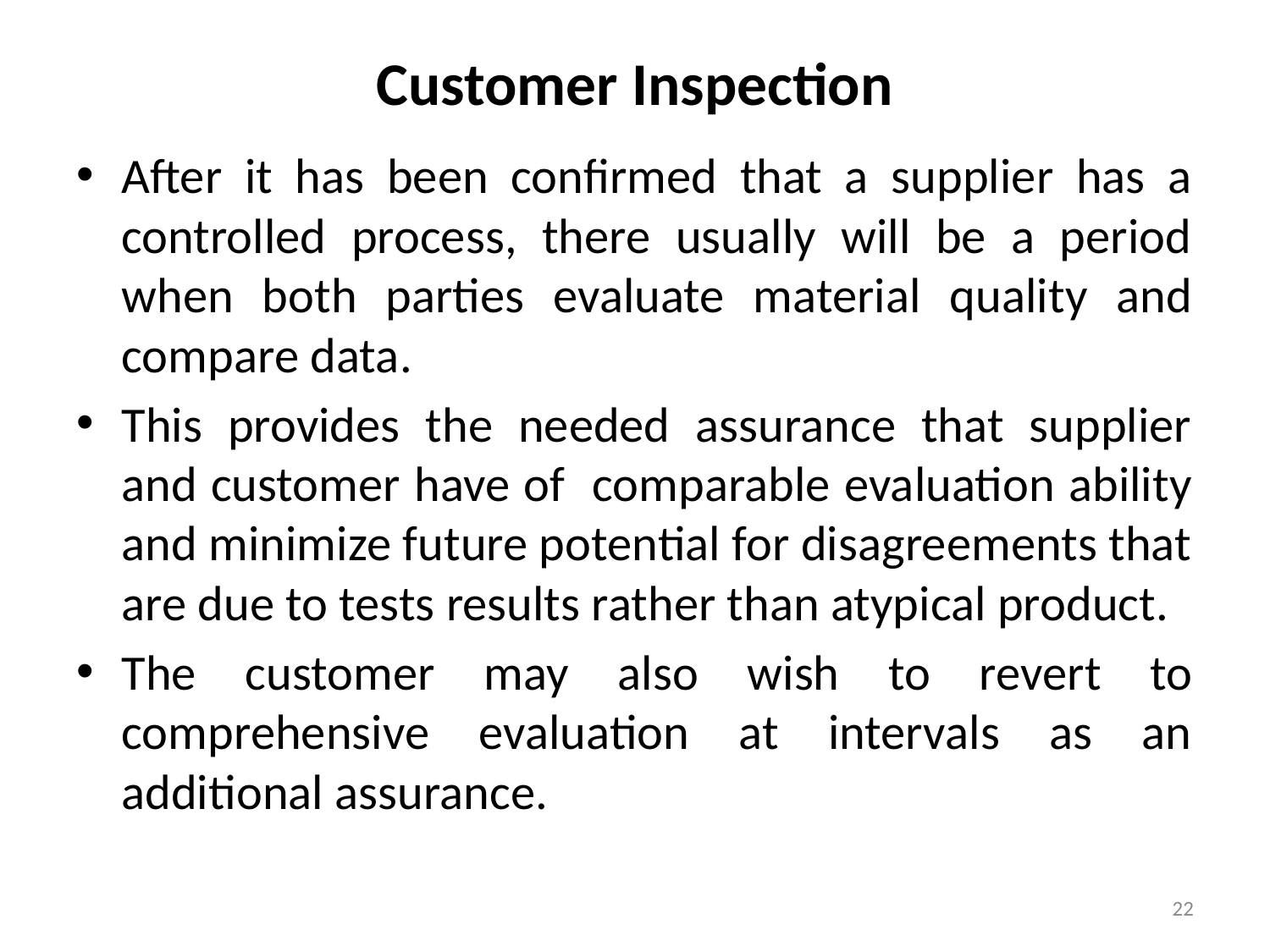

# Customer Inspection
After it has been confirmed that a supplier has a controlled process, there usually will be a period when both parties evaluate material quality and compare data.
This provides the needed assurance that supplier and customer have of  comparable evaluation ability and minimize future potential for disagreements that are due to tests results rather than atypical product.
The customer may also wish to revert to comprehensive evaluation at intervals as an additional assurance.

22